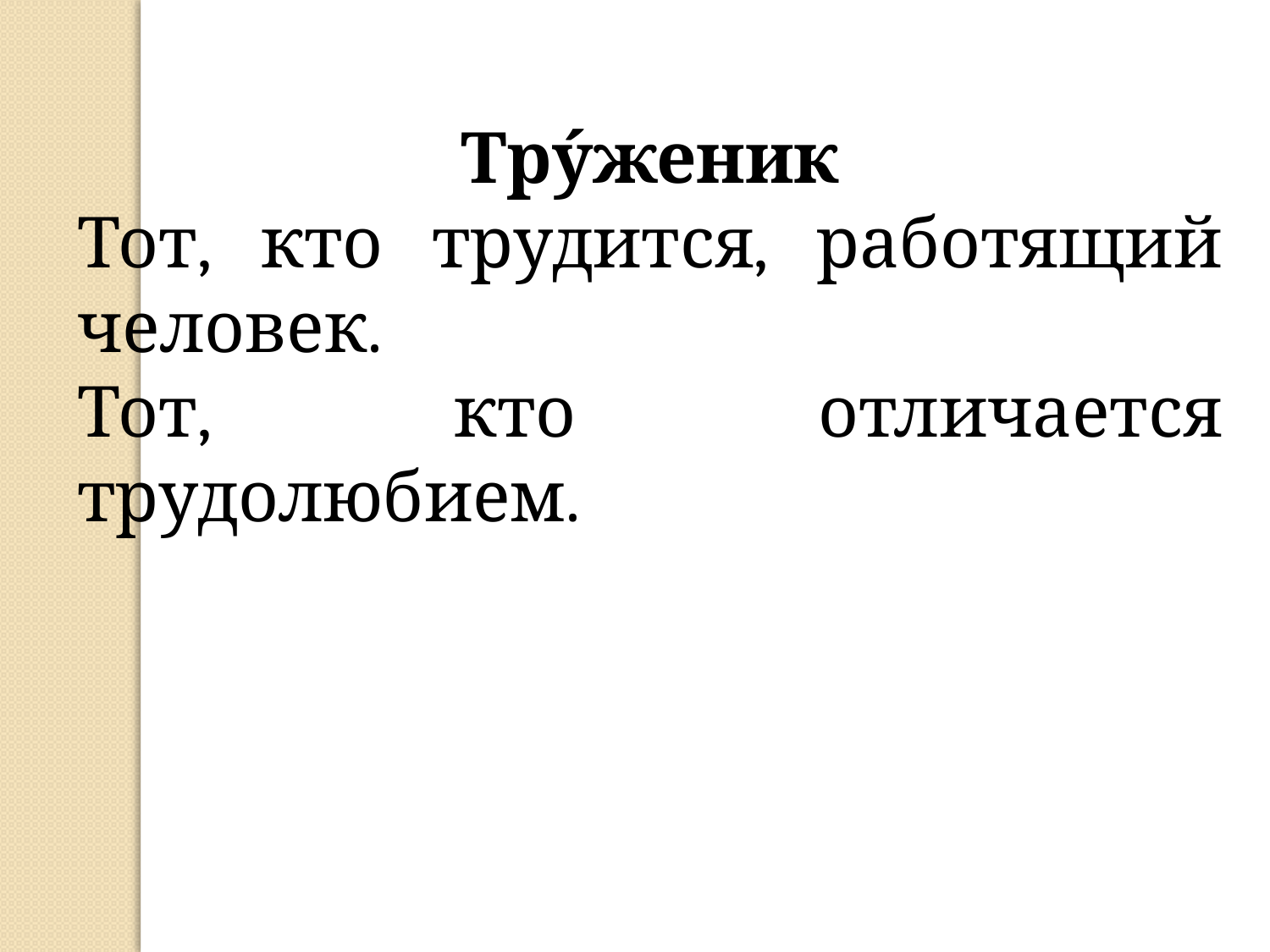

Тру́женик
Тот, кто трудится, работящий человек.
Тот, кто отличается трудолюбием.